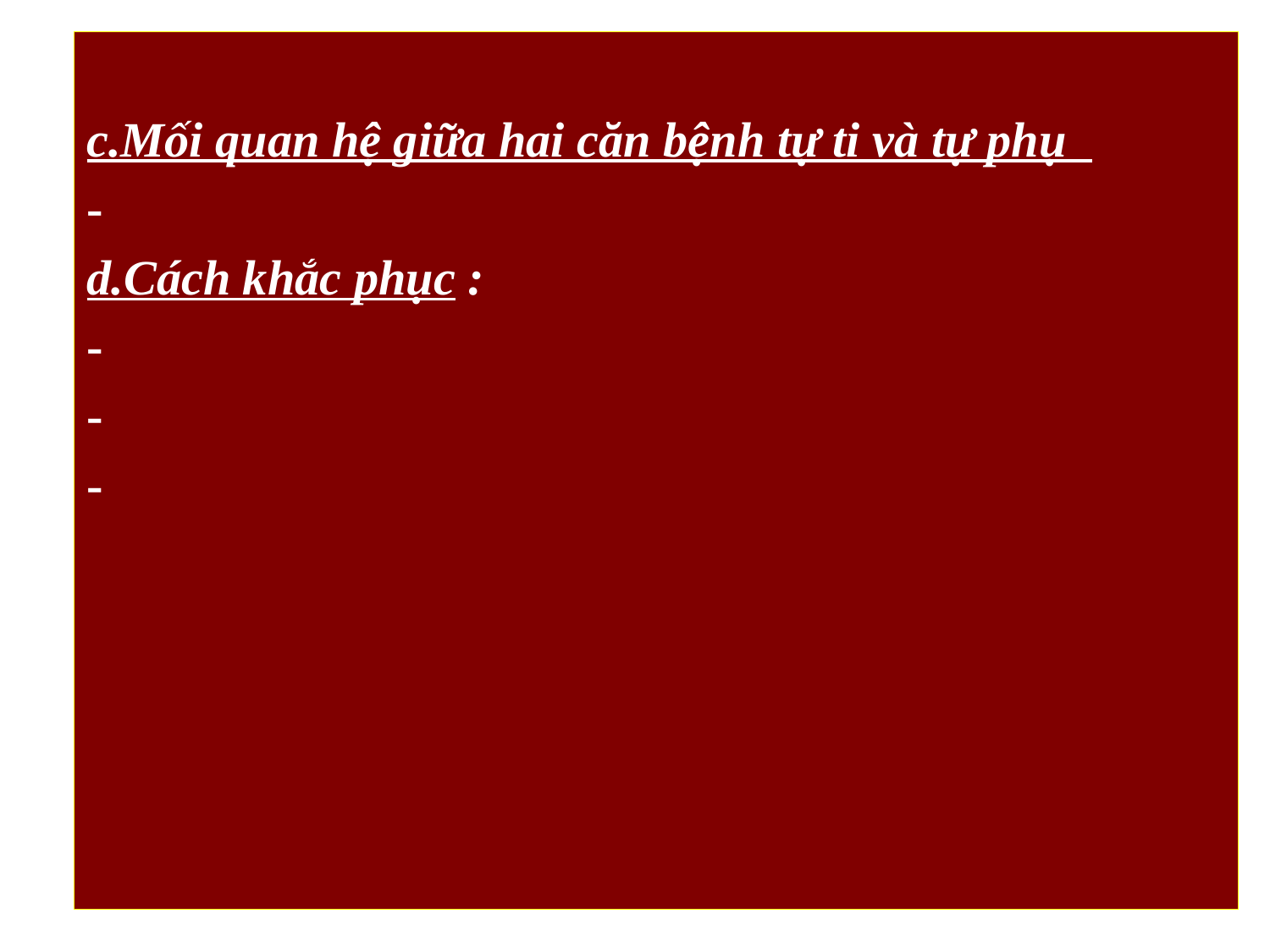

c.Mối quan hệ giữa hai căn bệnh tự ti và tự phụ
-
d.Cách khắc phục :
-
-
-